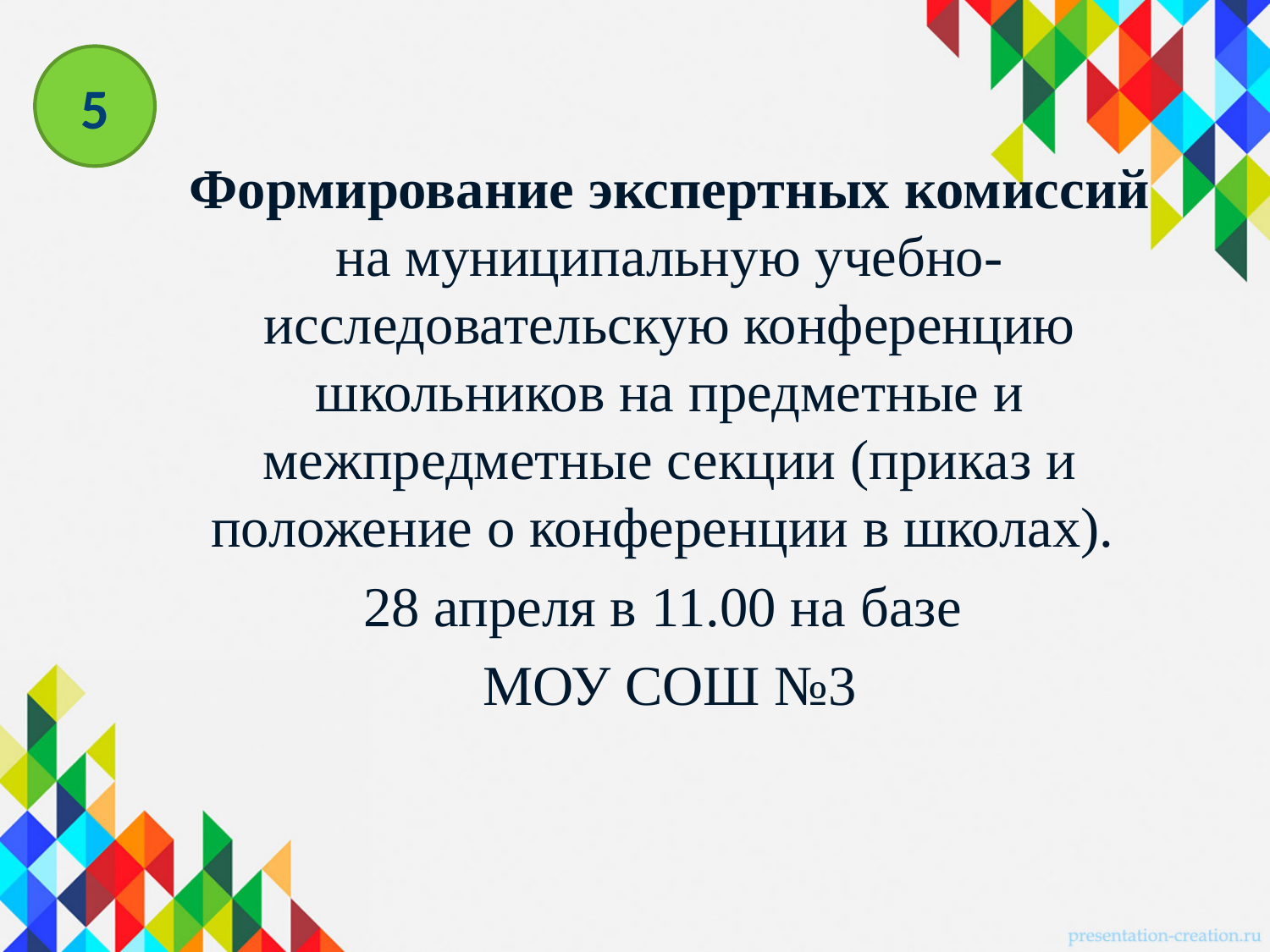

5
Формирование экспертных комиссий на муниципальную учебно-исследовательскую конференцию школьников на предметные и межпредметные секции (приказ и положение о конференции в школах).
28 апреля в 11.00 на базе
МОУ СОШ №3